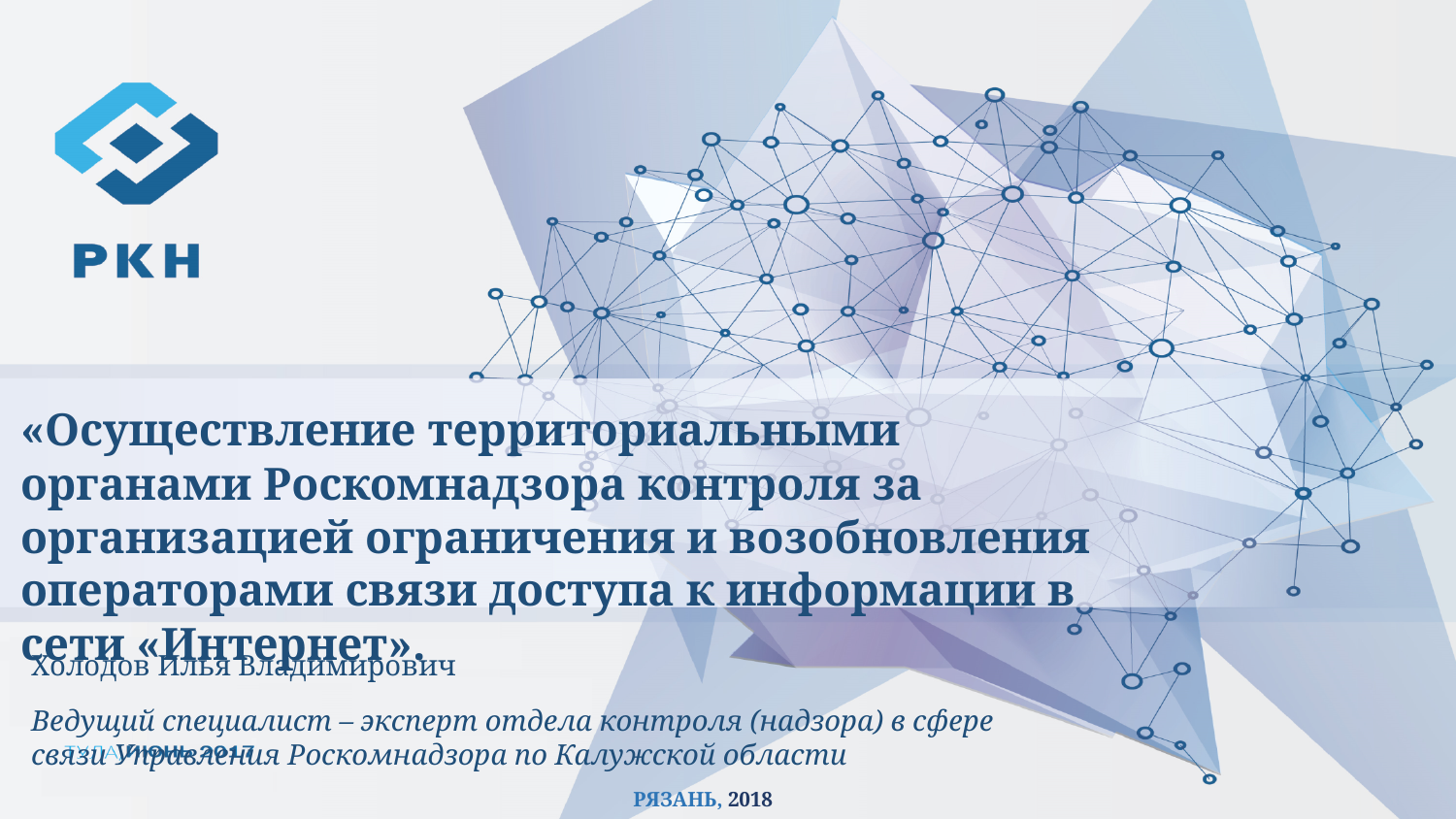

«Осуществление территориальными органами Роскомнадзора контроля за организацией ограничения и возобновления операторами связи доступа к информации в сети «Интернет».
Холодов Илья Владимирович

Ведущий специалист – эксперт отдела контроля (надзора) в сфере связи Управления Роскомнадзора по Калужской области
РЯЗАНЬ, 2018